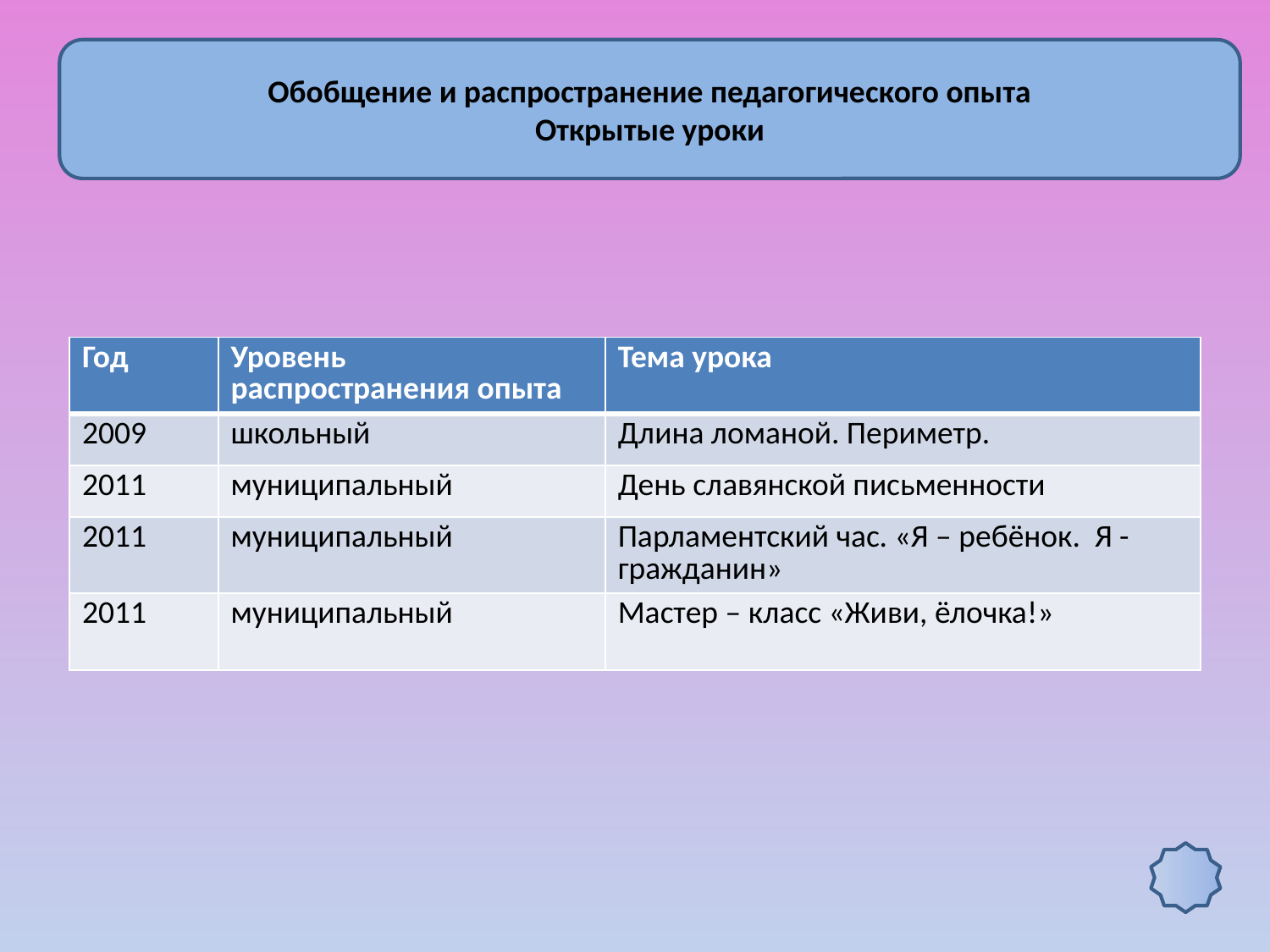

Обобщение и распространение педагогического опыта
Открытые уроки
| Год | Уровень распространения опыта | Тема урока |
| --- | --- | --- |
| 2009 | школьный | Длина ломаной. Периметр. |
| 2011 | муниципальный | День славянской письменности |
| 2011 | муниципальный | Парламентский час. «Я – ребёнок. Я - гражданин» |
| 2011 | муниципальный | Мастер – класс «Живи, ёлочка!» |